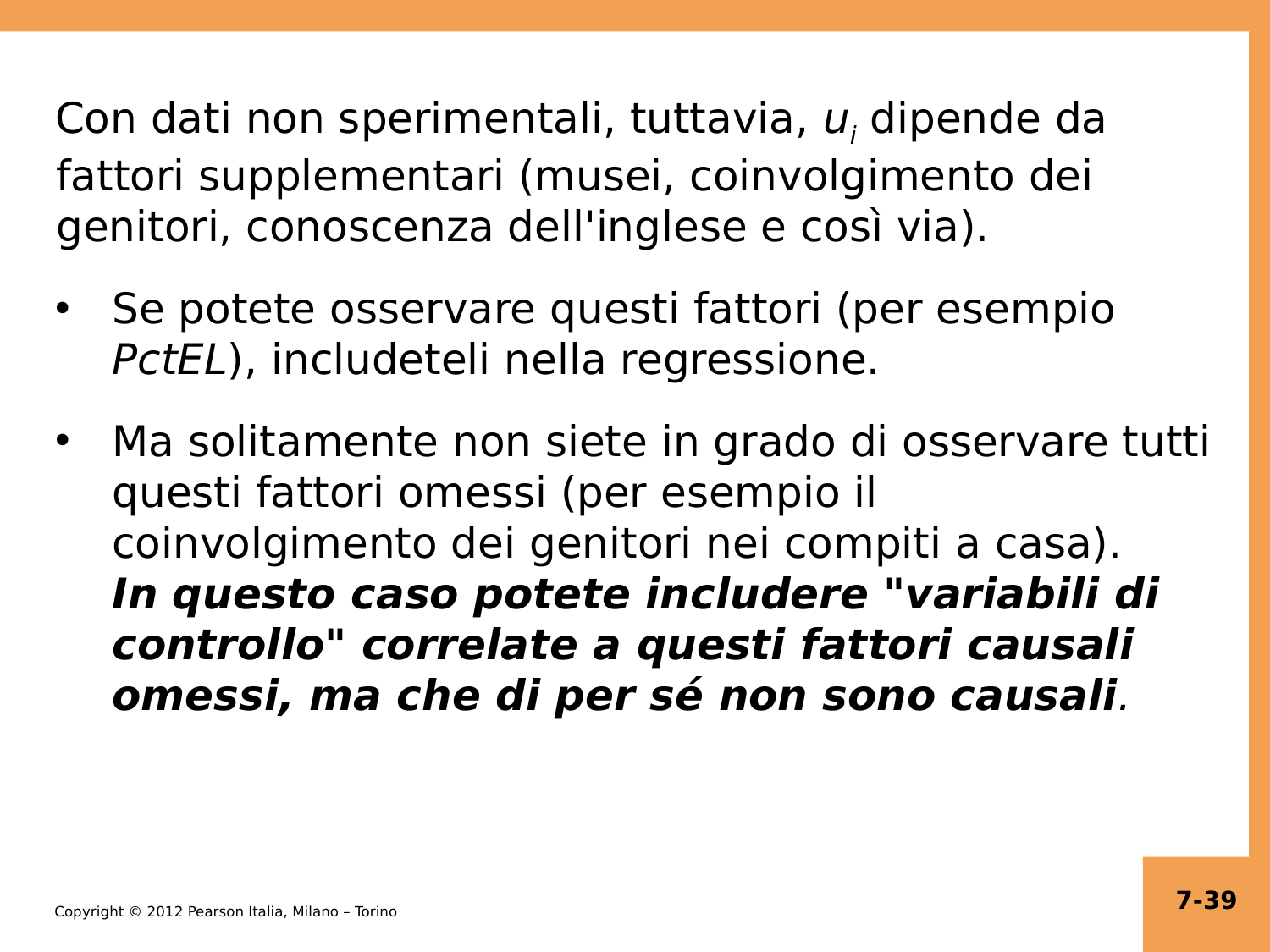

Con dati non sperimentali, tuttavia, ui dipende da fattori supplementari (musei, coinvolgimento dei genitori, conoscenza dell'inglese e così via).
Se potete osservare questi fattori (per esempio PctEL), includeteli nella regressione.
Ma solitamente non siete in grado di osservare tutti questi fattori omessi (per esempio il coinvolgimento dei genitori nei compiti a casa).
In questo caso potete includere "variabili di controllo" correlate a questi fattori causali omessi, ma che di per sé non sono causali.

7-39